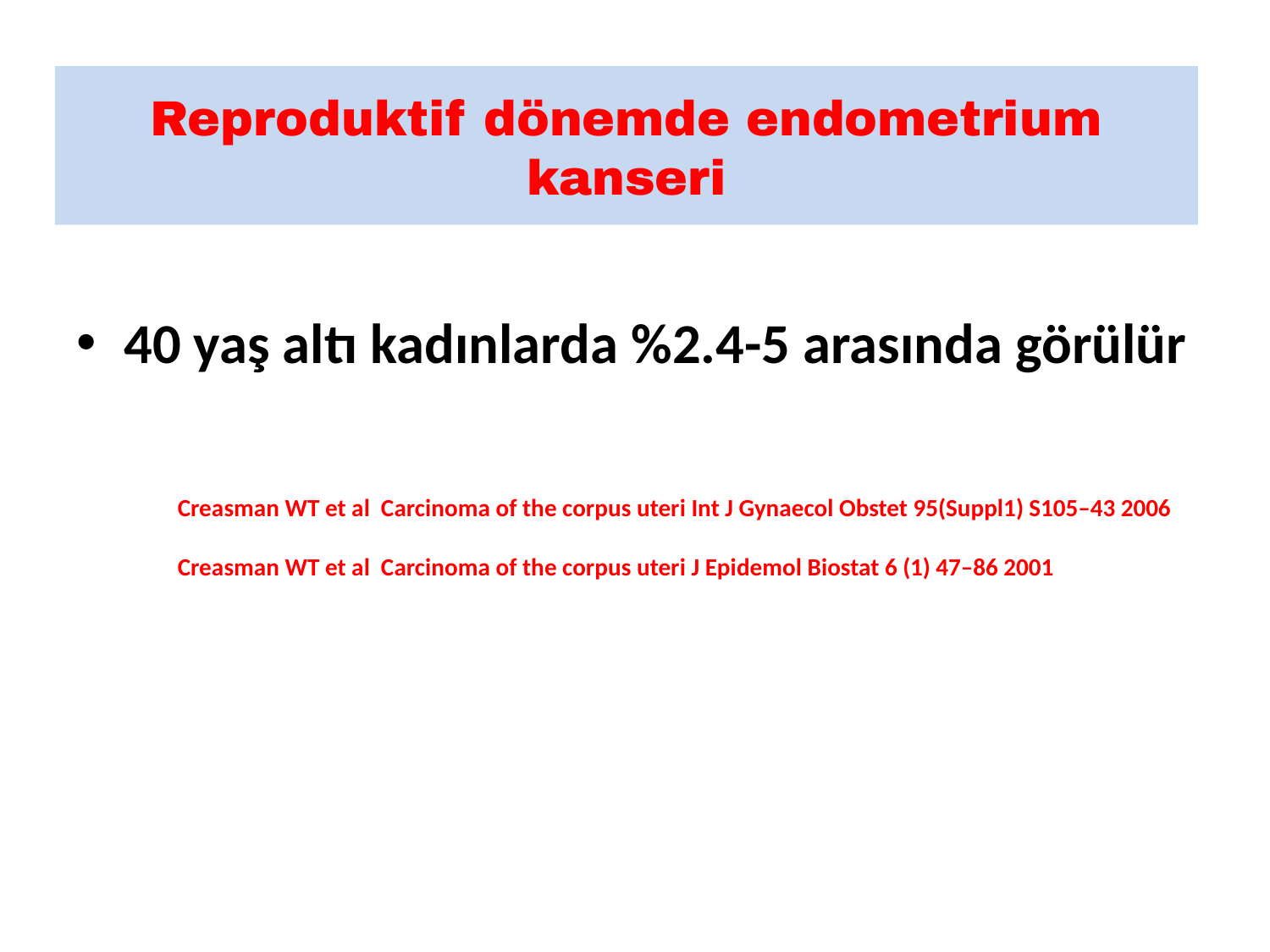

# Reproduktif dönemde endometrium kanseri

40 yaş altı kadınlarda %2.4-5 arasında görülür
Creasman WT et al  Carcinoma of the corpus uteri Int J Gynaecol Obstet 95(Suppl1) S105–43 2006

Creasman WT et al  Carcinoma of the corpus uteri J Epidemol Biostat 6 (1) 47–86 2001